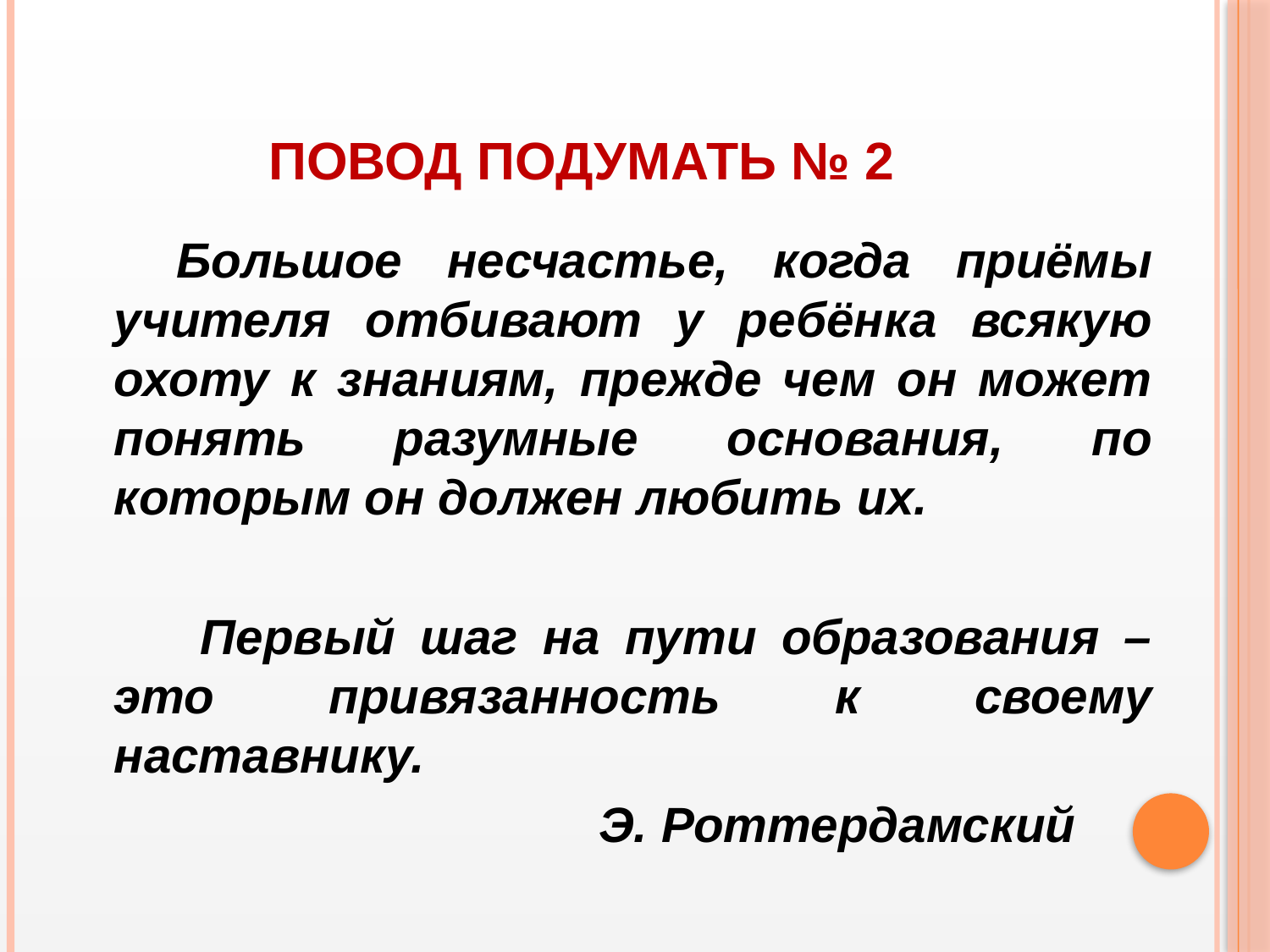

# Повод подумать № 2
  	Большое несчастье, когда приёмы учителя отбивают у ребёнка всякую охоту к знаниям, прежде чем он может понять разумные основания, по которым он должен любить их.

     Первый шаг на пути образования – это привязанность к своему наставнику.
                                      Э. Роттердамский